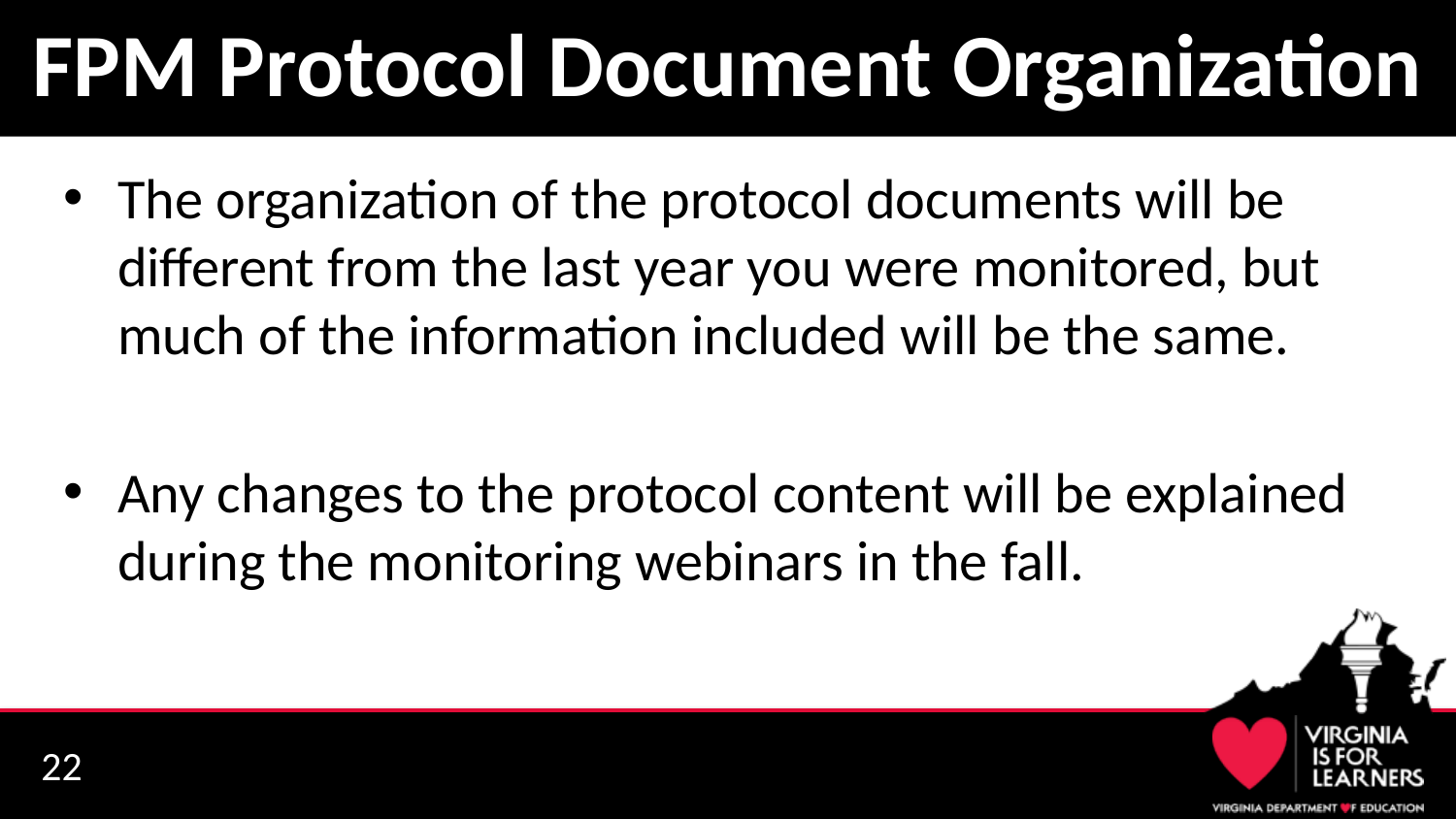

# FPM Protocol Document Organization
The organization of the protocol documents will be different from the last year you were monitored, but much of the information included will be the same.

Any changes to the protocol content will be explained during the monitoring webinars in the fall.